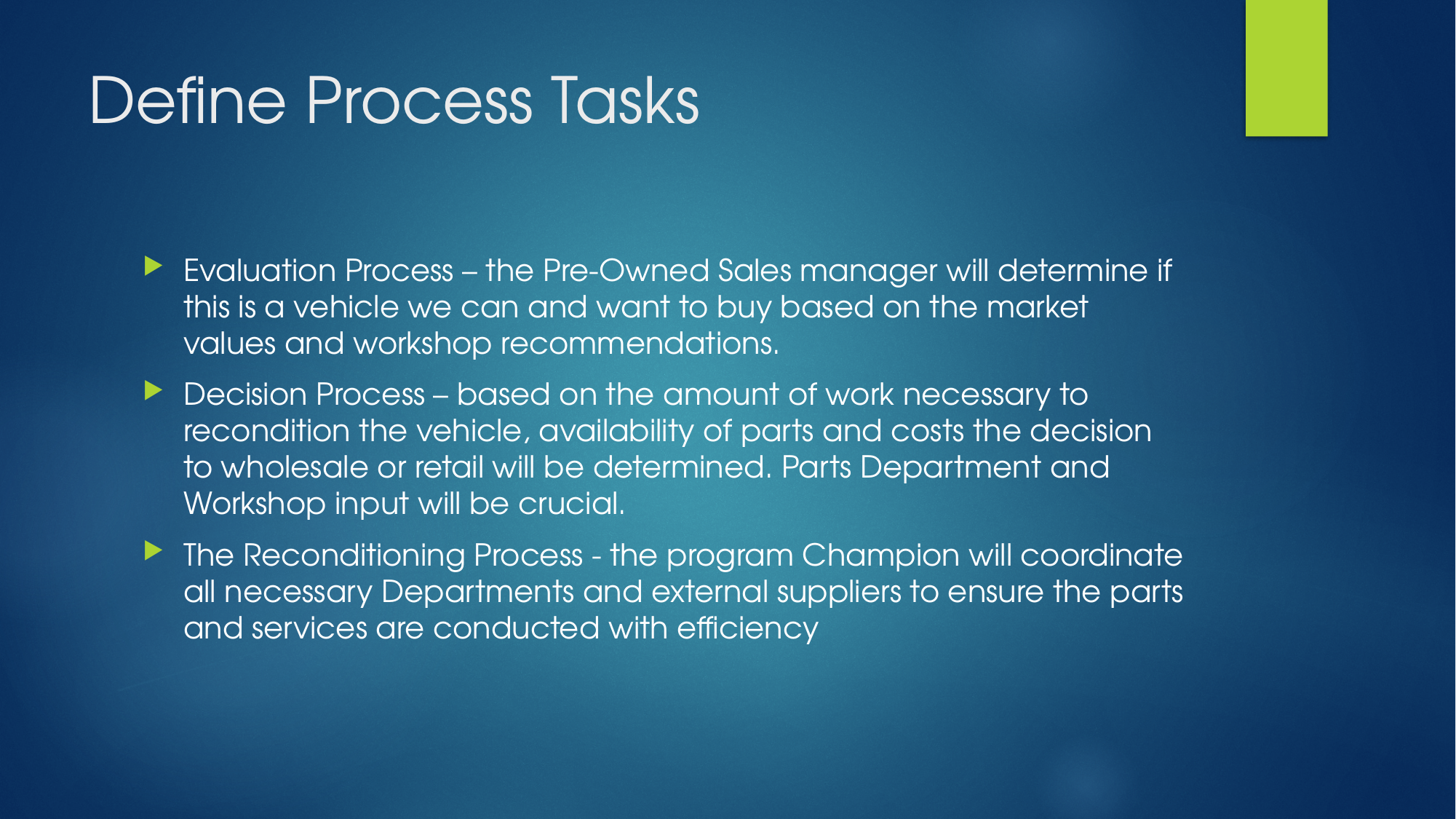

# Define Process Tasks
Evaluation Process – the Pre-Owned Sales manager will determine if this is a vehicle we can and want to buy based on the market values and workshop recommendations.
Decision Process – based on the amount of work necessary to recondition the vehicle, availability of parts and costs the decision to wholesale or retail will be determined. Parts Department and Workshop input will be crucial.
The Reconditioning Process - the program Champion will coordinate all necessary Departments and external suppliers to ensure the parts and services are conducted with efficiency